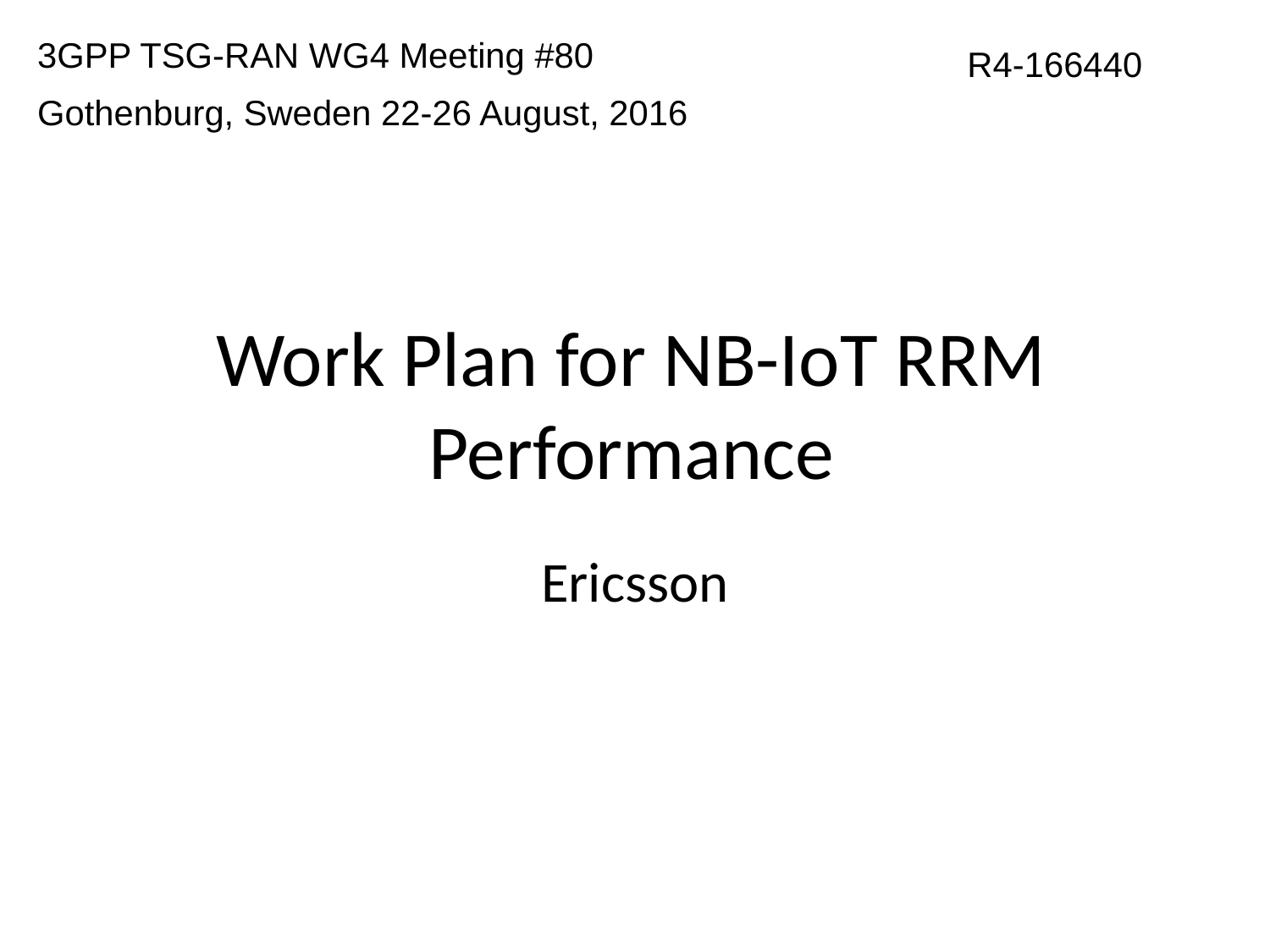

3GPP TSG-RAN WG4 Meeting #80
Gothenburg, Sweden 22-26 August, 2016
R4-166440
# Work Plan for NB-IoT RRM Performance
Ericsson